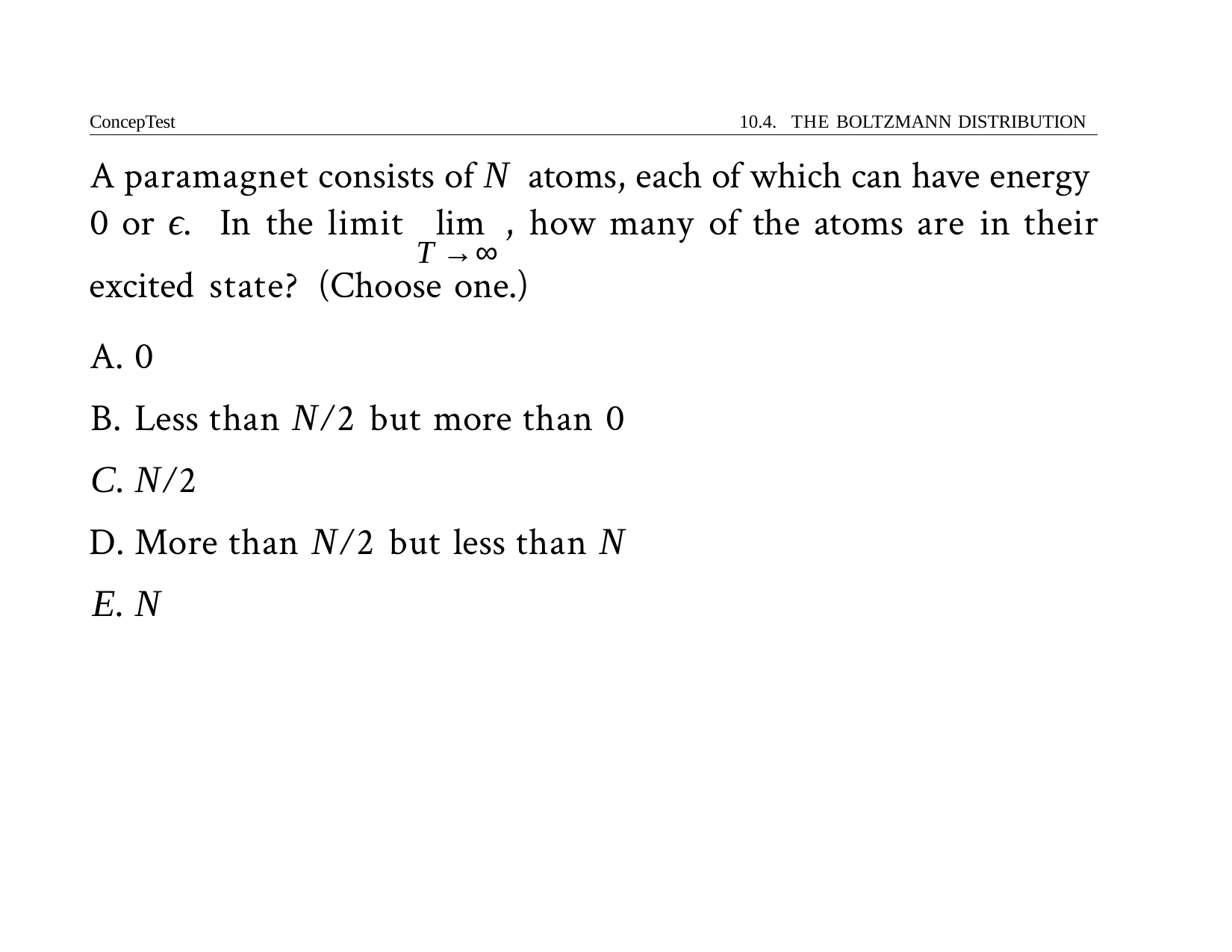

ConcepTest	10.4.  THE BOLTZMANN DISTRIBUTION

# A paramagnet consists of N atoms, each of which can have energy
0 or ϵ.	In the limit	lim	,	how many of the atoms are in their
T →∞
excited state?	(Choose one.)
0
Less than N/2 but more than 0
N/2
More than N/2 but less than N
N